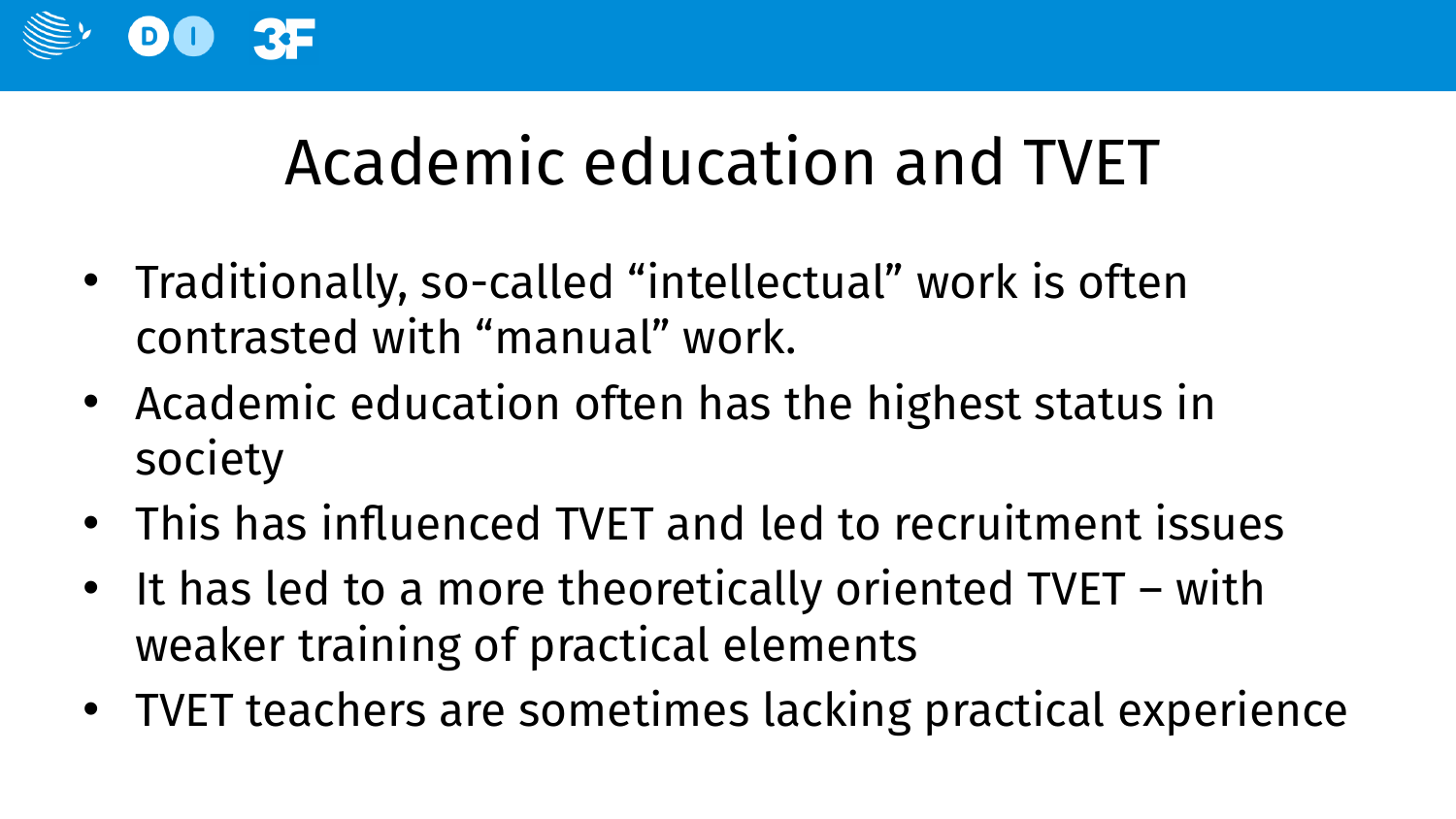

# Academic education and TVET
Traditionally, so-called “intellectual” work is often contrasted with “manual” work.
Academic education often has the highest status in society
This has influenced TVET and led to recruitment issues
It has led to a more theoretically oriented TVET – with weaker training of practical elements
TVET teachers are sometimes lacking practical experience